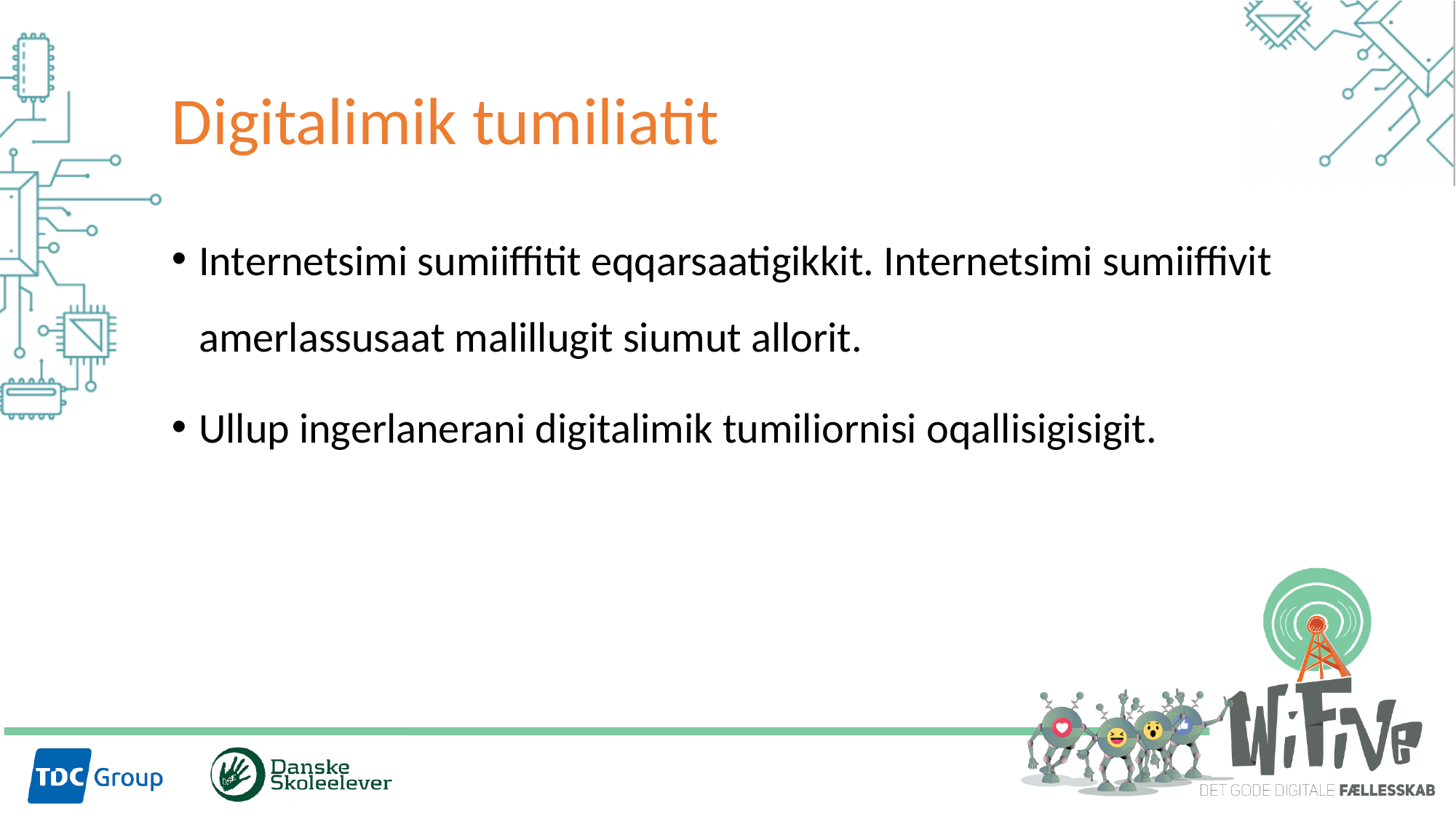

# Digitalimik tumiliatit
Internetsimi sumiiffitit eqqarsaatigikkit. Internetsimi sumiiffivit amerlassusaat malillugit siumut allorit.
Ullup ingerlanerani digitalimik tumiliornisi oqallisigisigit.